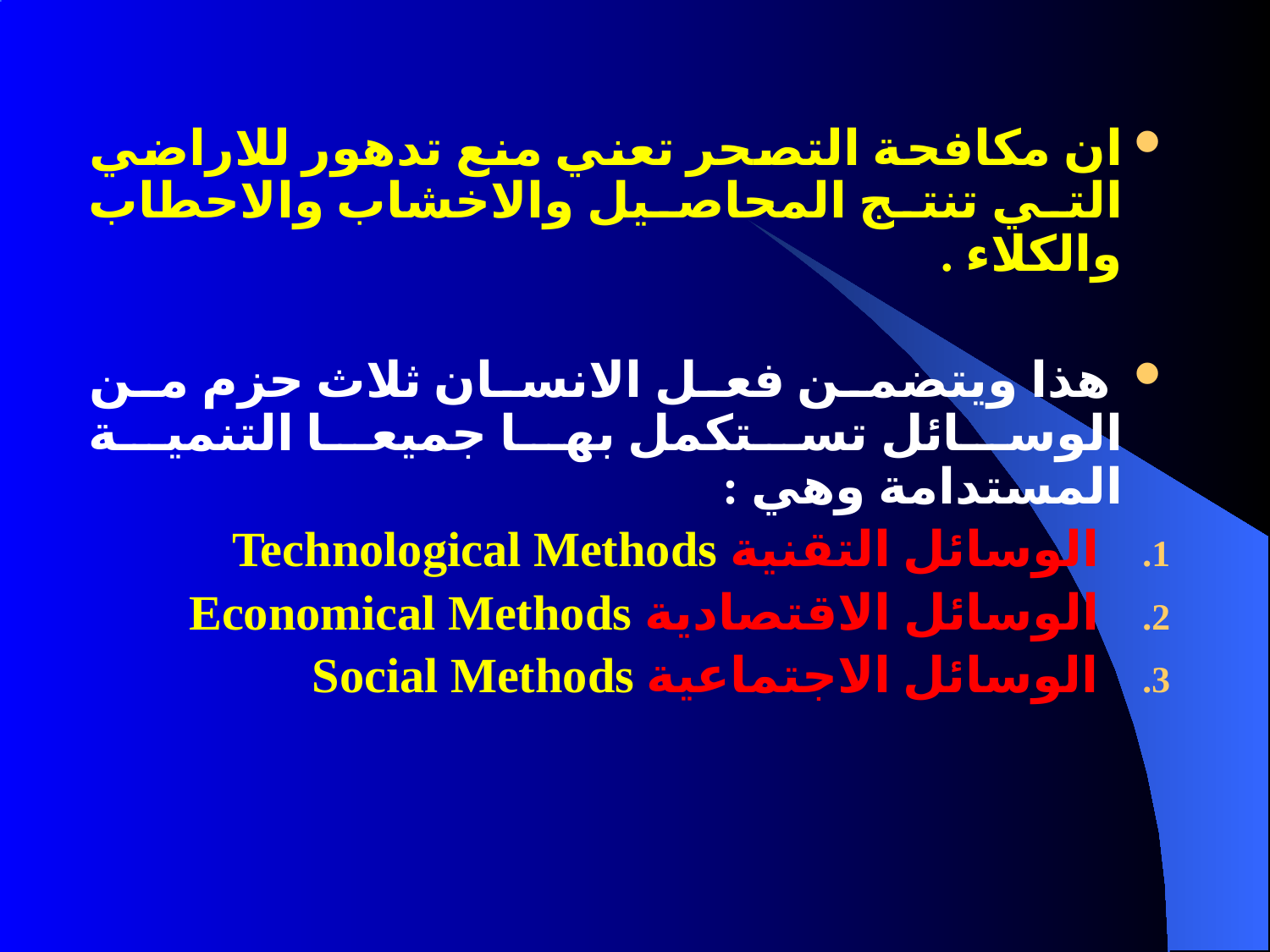

ان مكافحة التصحر تعني منع تدهور للاراضي التي تنتج المحاصيل والاخشاب والاحطاب والكلاء .

 هذا ويتضمن فعل الانسان ثلاث حزم من الوسائل تستكمل بها جميعا التنمية المستدامة وهي :
الوسائل التقنية Technological Methods
الوسائل الاقتصادية Economical Methods
الوسائل الاجتماعية Social Methods